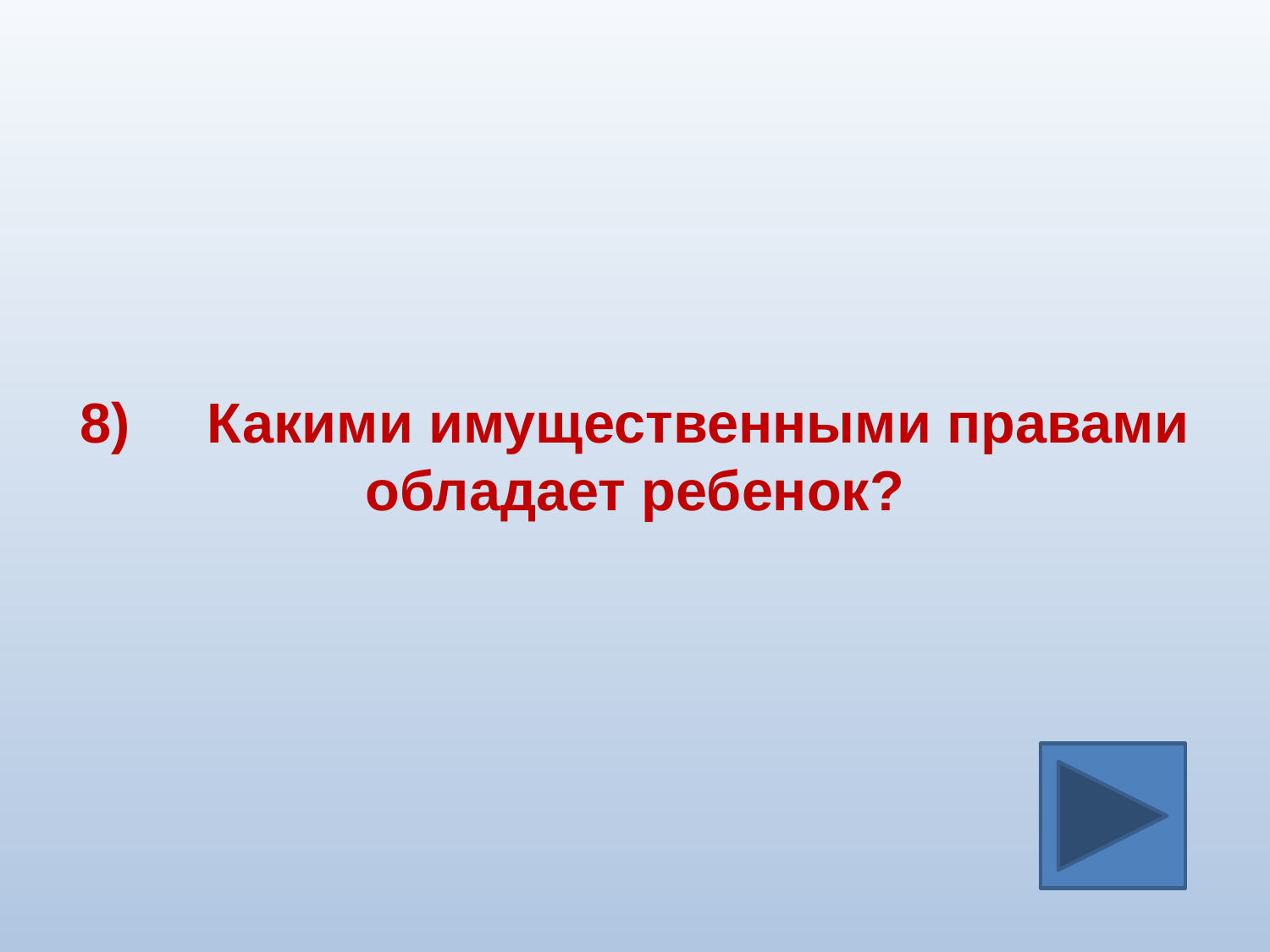

#

8)	Какими имущественными правами обладает ребенок?